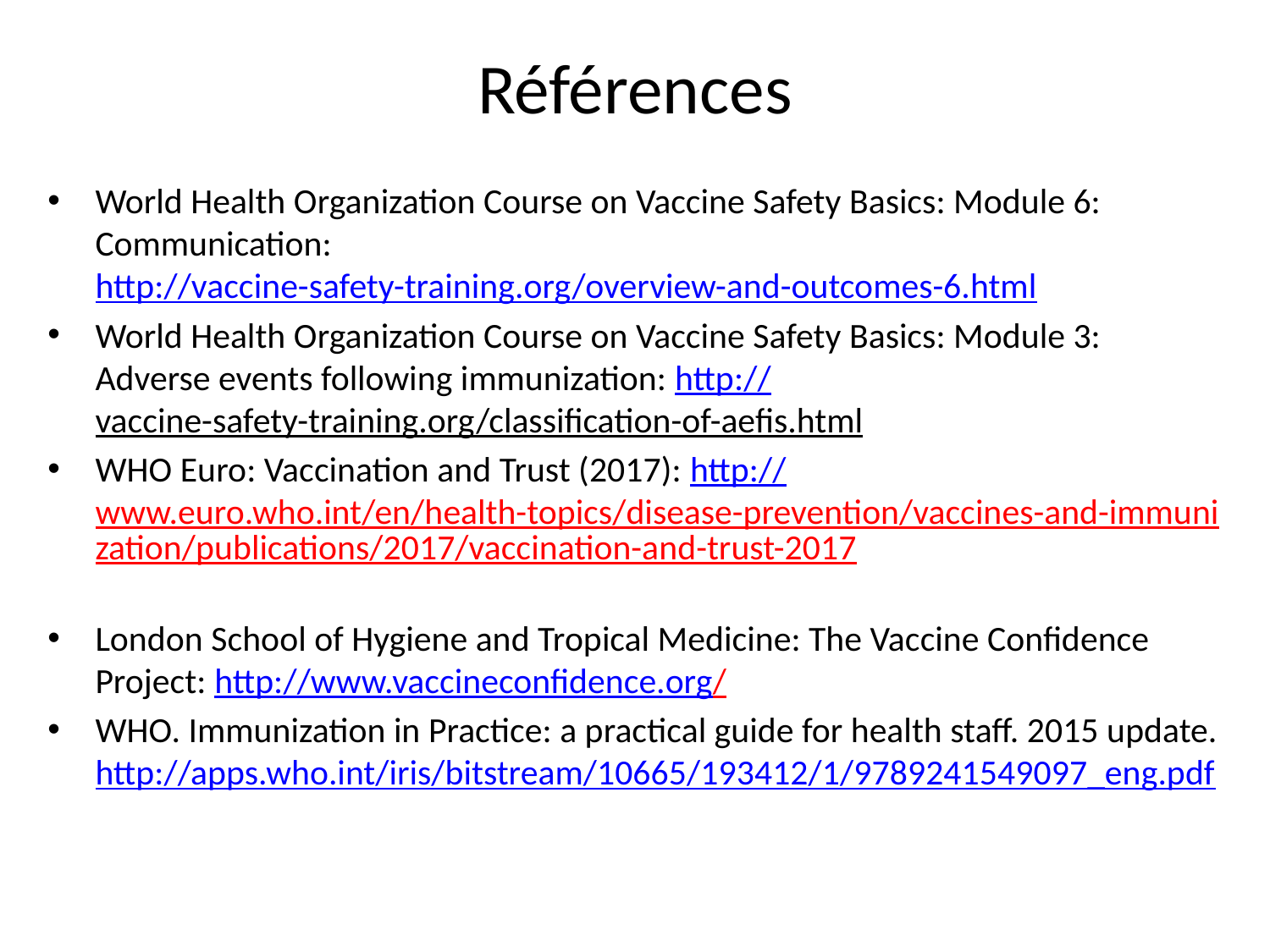

# Références
World Health Organization Course on Vaccine Safety Basics: Module 6: Communication: http://vaccine-safety-training.org/overview-and-outcomes-6.html
World Health Organization Course on Vaccine Safety Basics: Module 3: Adverse events following immunization: http://vaccine-safety-training.org/classification-of-aefis.html
WHO Euro: Vaccination and Trust (2017): http://www.euro.who.int/en/health-topics/disease-prevention/vaccines-and-immunization/publications/2017/vaccination-and-trust-2017
London School of Hygiene and Tropical Medicine: The Vaccine Confidence Project: http://www.vaccineconfidence.org/
WHO. Immunization in Practice: a practical guide for health staff. 2015 update. http://apps.who.int/iris/bitstream/10665/193412/1/9789241549097_eng.pdf